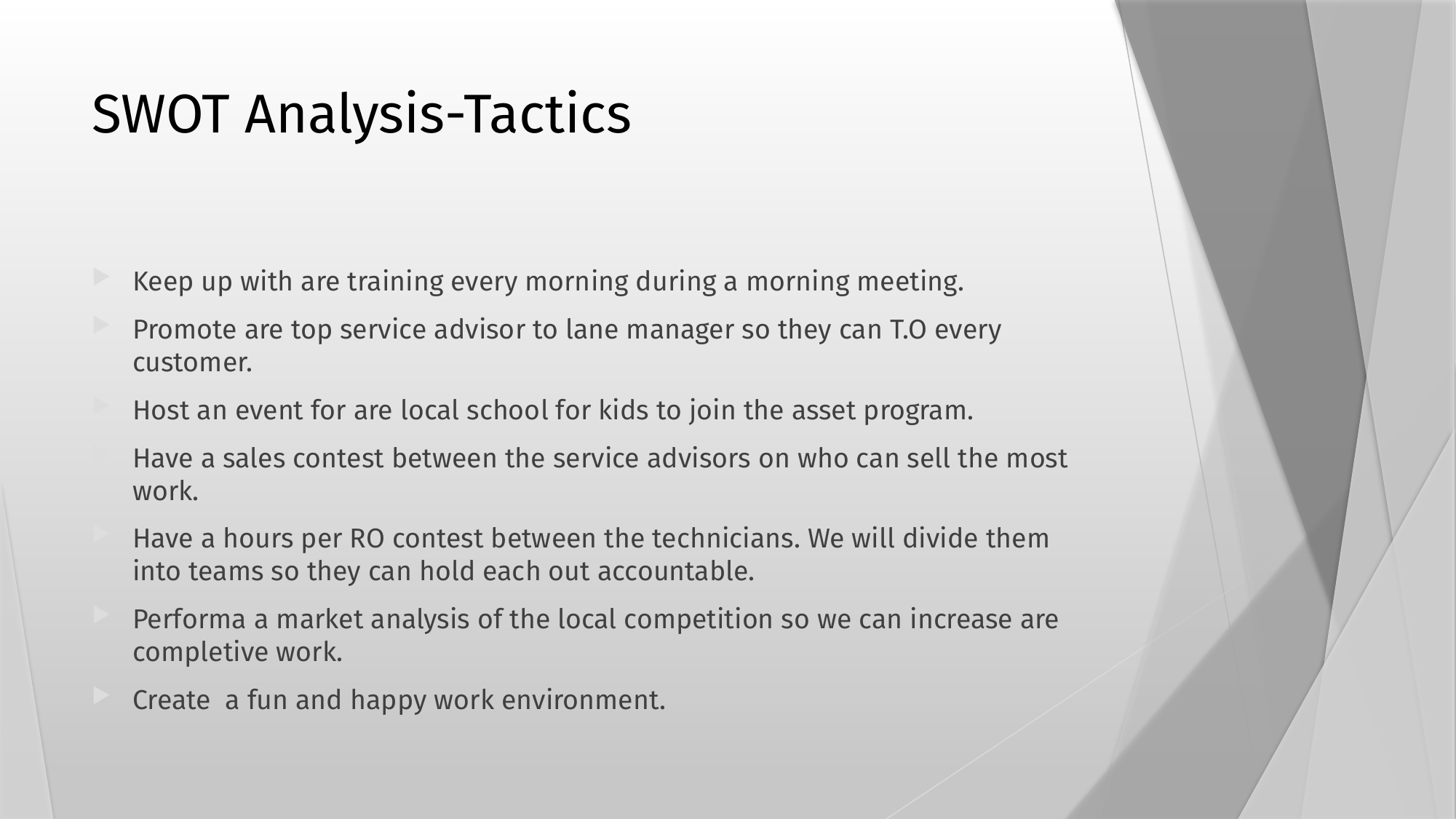

# SWOT Analysis-Tactics
Keep up with are training every morning during a morning meeting.
Promote are top service advisor to lane manager so they can T.O every customer.
Host an event for are local school for kids to join the asset program.
Have a sales contest between the service advisors on who can sell the most work.
Have a hours per RO contest between the technicians. We will divide them into teams so they can hold each out accountable.
Performa a market analysis of the local competition so we can increase are completive work.
Create  a fun and happy work environment.